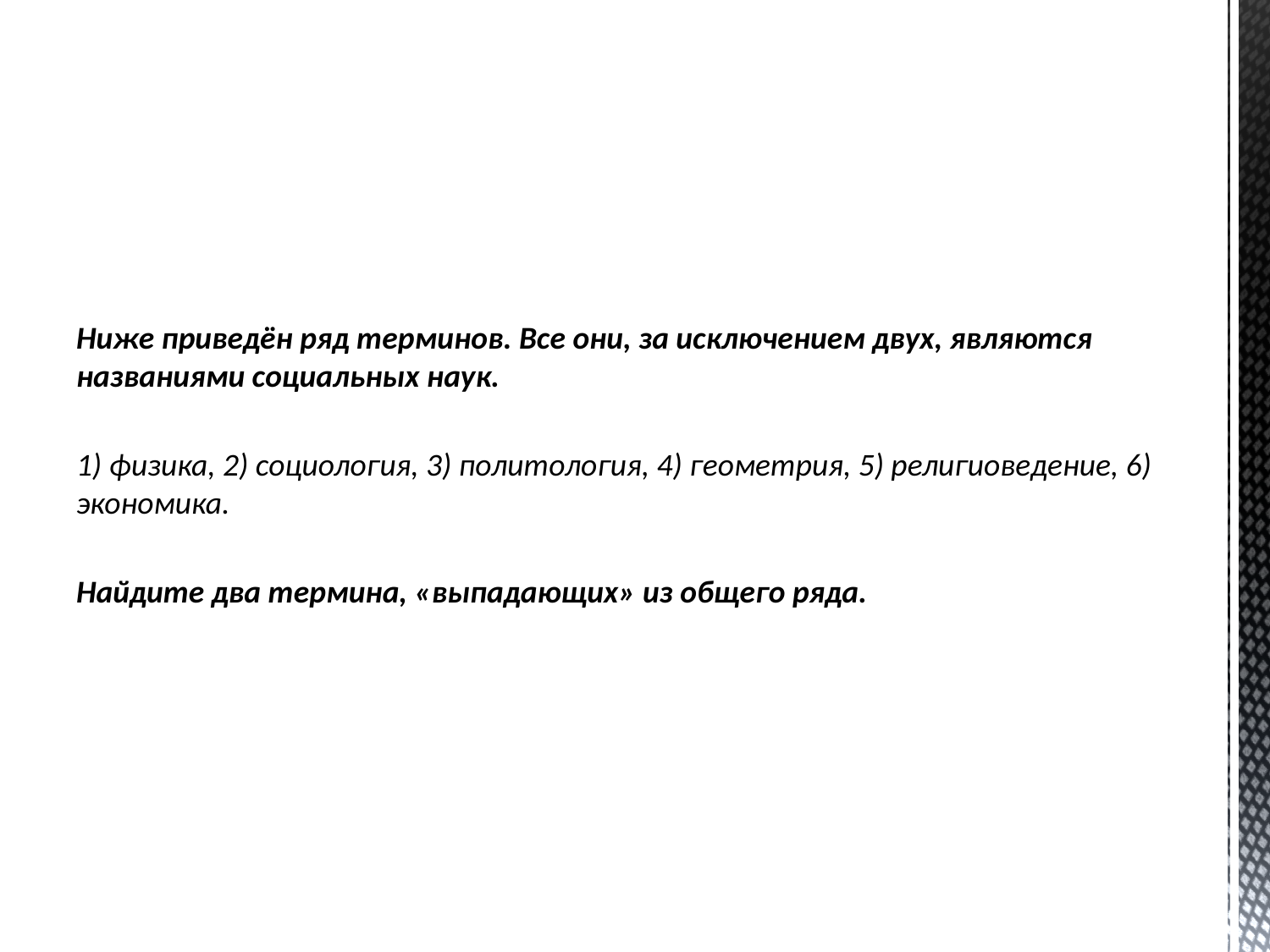

Ниже приведён ряд терминов. Все они, за исключением двух, являются названиями социальных наук.

1) физика, 2) социология, 3) политология, 4) геометрия, 5) религиоведение, 6) экономика.

Найдите два термина, «выпадающих» из общего ряда.